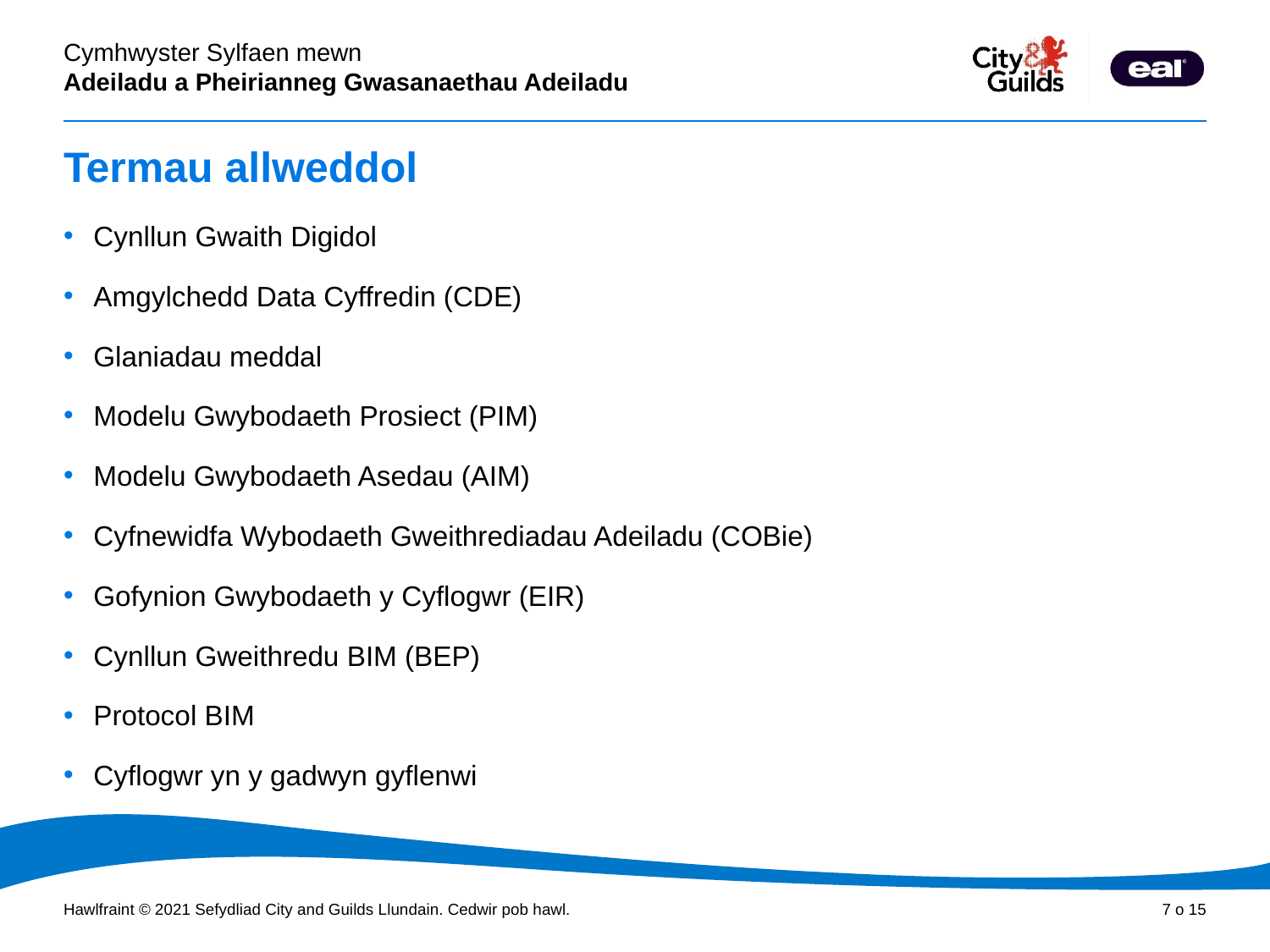

# Termau allweddol
Cynllun Gwaith Digidol
Amgylchedd Data Cyffredin (CDE)
Glaniadau meddal
Modelu Gwybodaeth Prosiect (PIM)
Modelu Gwybodaeth Asedau (AIM)
Cyfnewidfa Wybodaeth Gweithrediadau Adeiladu (COBie)
Gofynion Gwybodaeth y Cyflogwr (EIR)
Cynllun Gweithredu BIM (BEP)
Protocol BIM
Cyflogwr yn y gadwyn gyflenwi